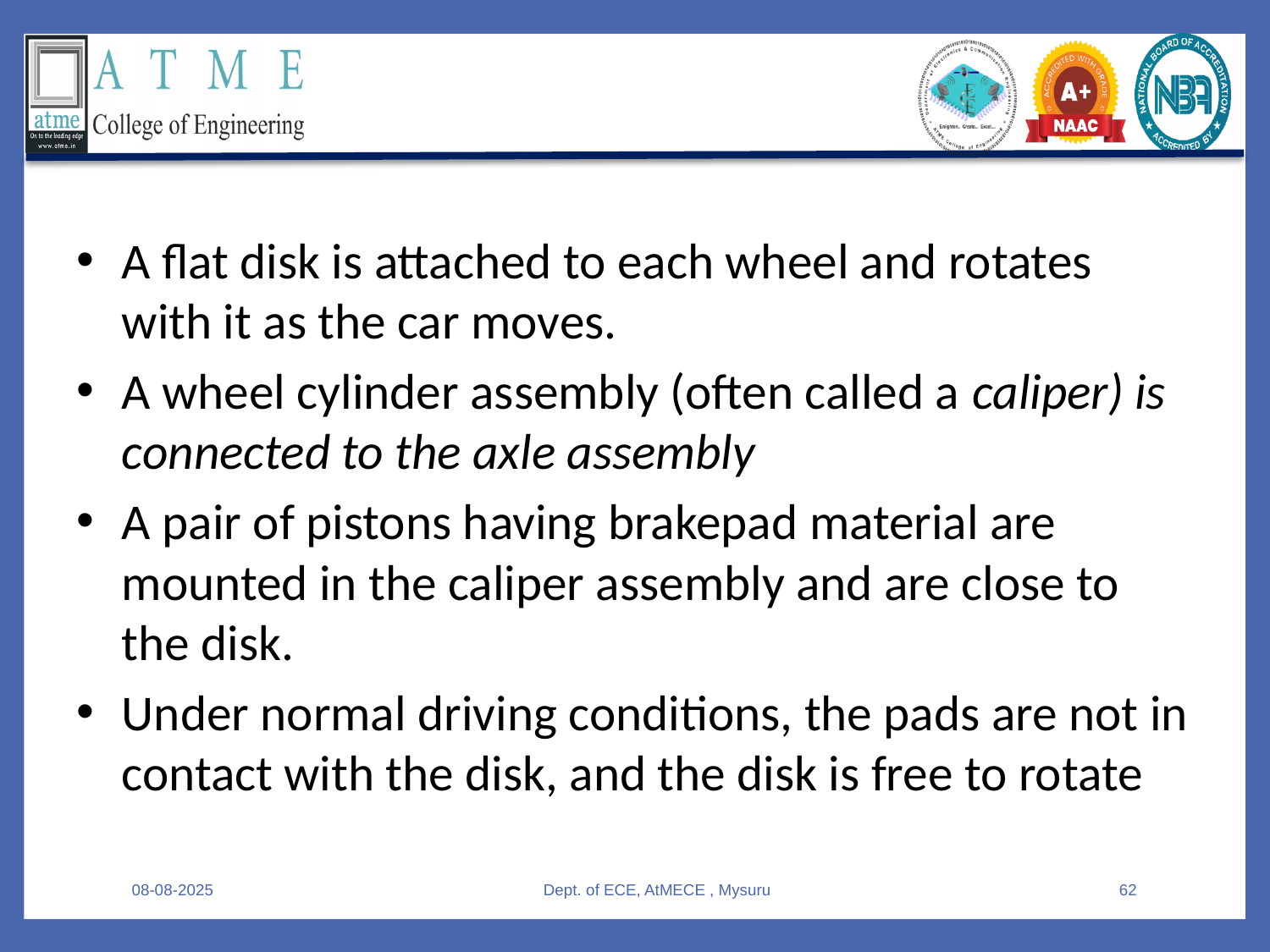

A flat disk is attached to each wheel and rotates with it as the car moves.
A wheel cylinder assembly (often called a caliper) is connected to the axle assembly
A pair of pistons having brakepad material are mounted in the caliper assembly and are close to the disk.
Under normal driving conditions, the pads are not in contact with the disk, and the disk is free to rotate
08-08-2025
Dept. of ECE, AtMECE , Mysuru
62